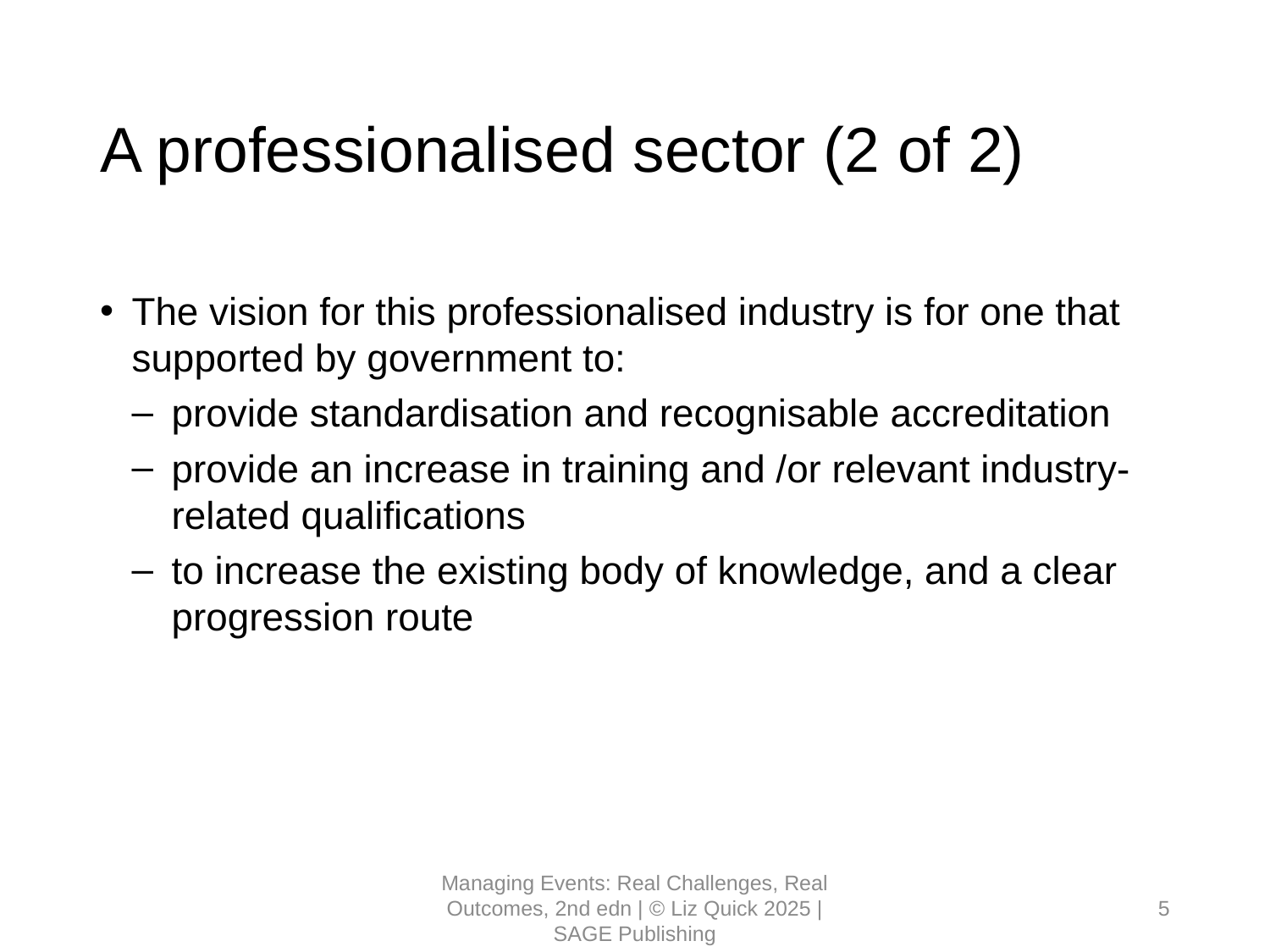

# A professionalised sector (2 of 2)
The vision for this professionalised industry is for one that supported by government to:
provide standardisation and recognisable accreditation
provide an increase in training and /or relevant industry-related qualifications
to increase the existing body of knowledge, and a clear progression route
Managing Events: Real Challenges, Real Outcomes, 2nd edn | © Liz Quick 2025 | SAGE Publishing
5